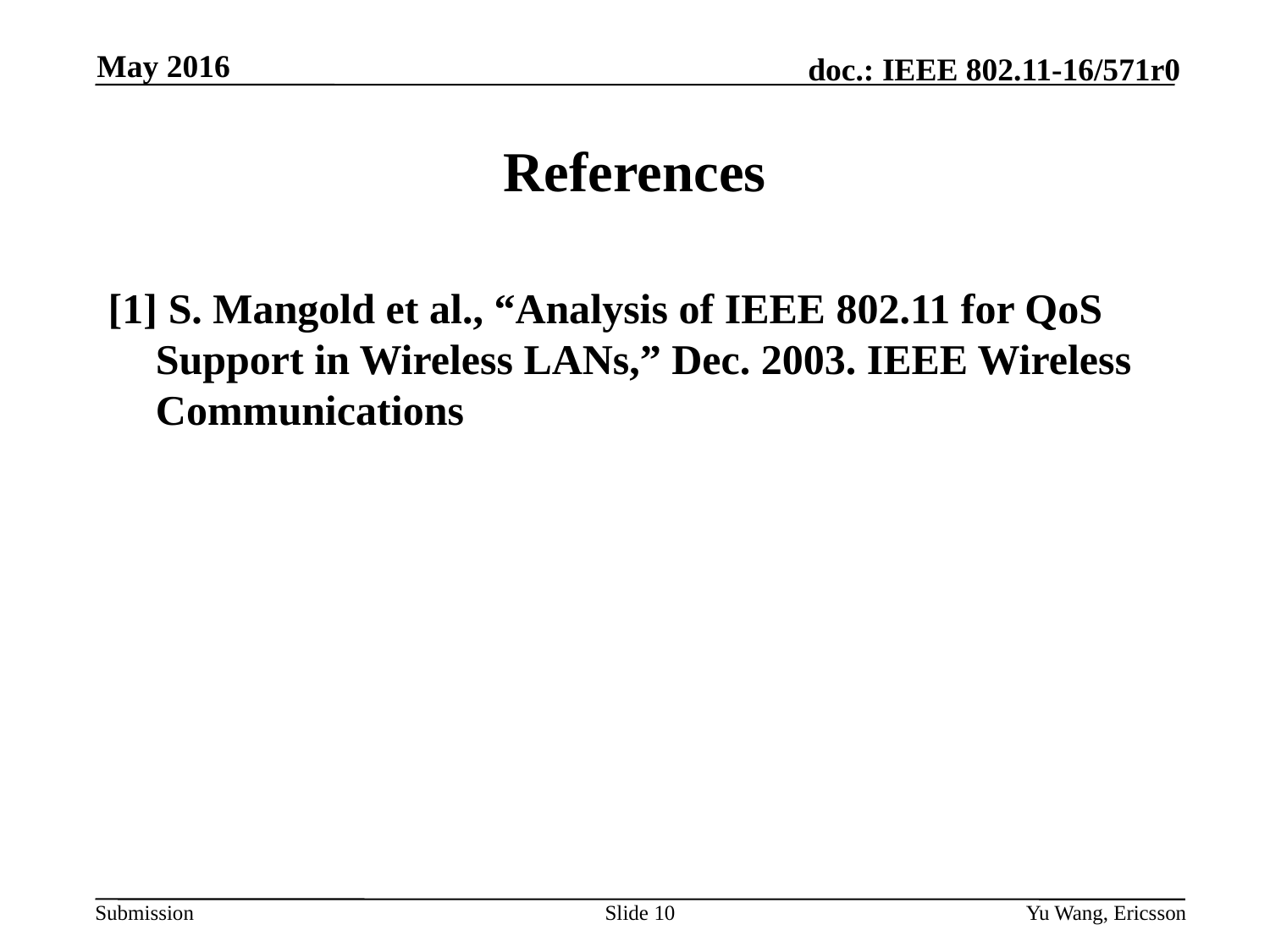

May 2016
# References
[1] S. Mangold et al., “Analysis of IEEE 802.11 for QoS Support in Wireless LANs,” Dec. 2003. IEEE Wireless Communications
Slide 10
Yu Wang, Ericsson